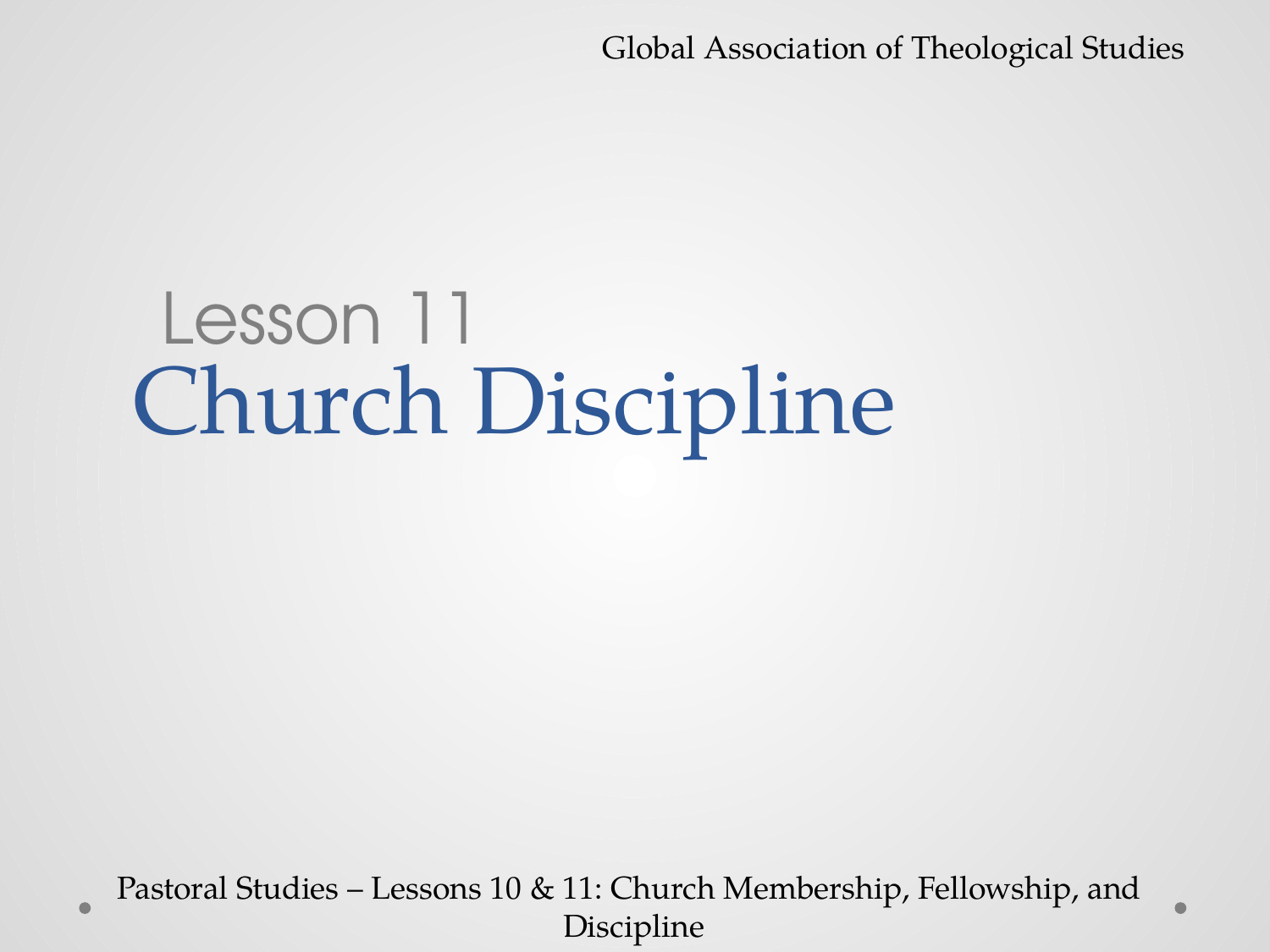

Global Association of Theological Studies
# Church Discipline
        Lesson 11
Pastoral Studies – Lessons 10 & 11: Church Membership, Fellowship, and  Discipline